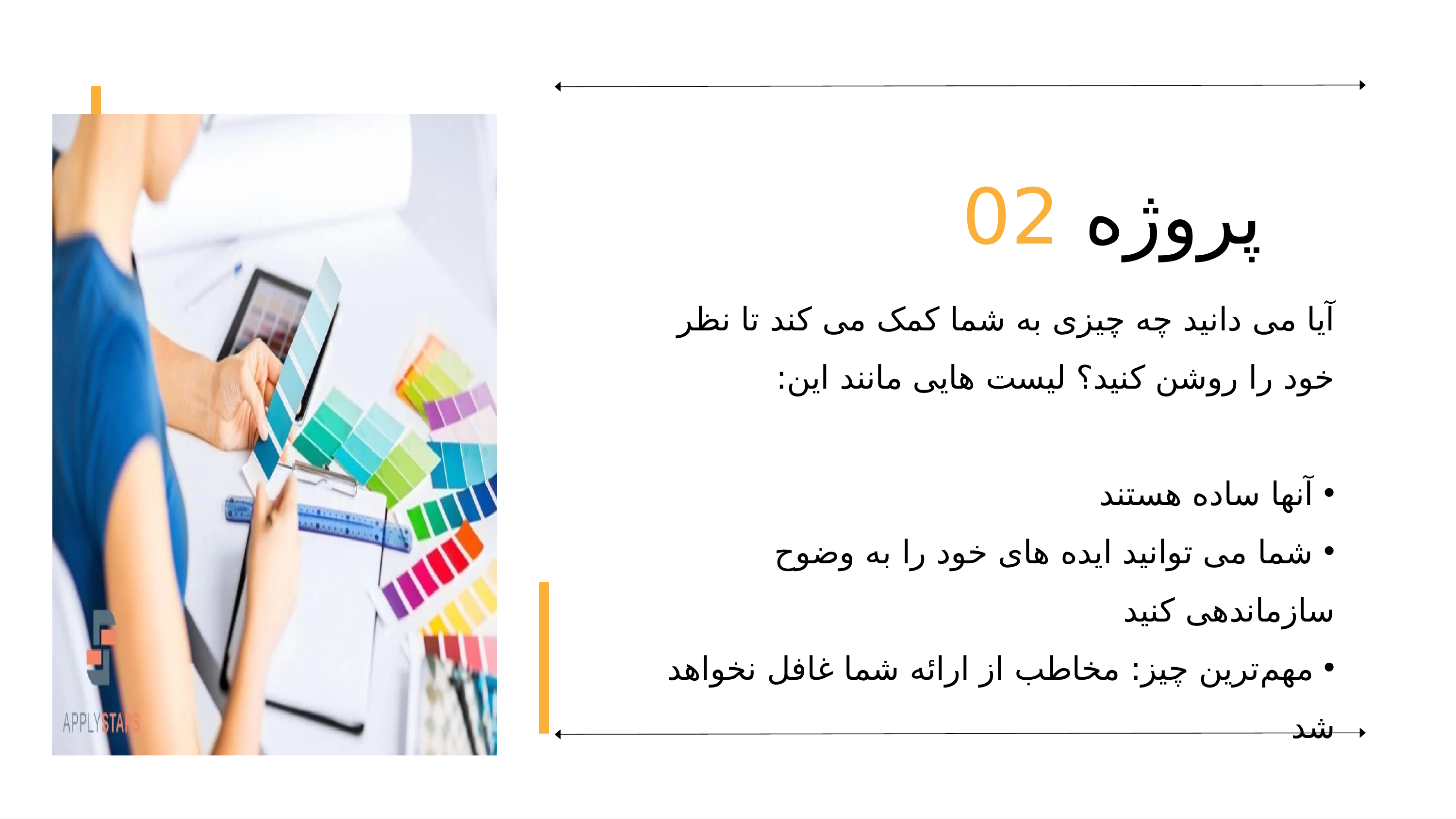

پروژه 02
آیا می دانید چه چیزی به شما کمک می کند تا نظر خود را روشن کنید؟ لیست هایی مانند این:

 آنها ساده هستند
 شما می توانید ایده های خود را به وضوح سازماندهی کنید
 مهم‌ترین چیز: مخاطب از ارائه شما غافل نخواهد شد